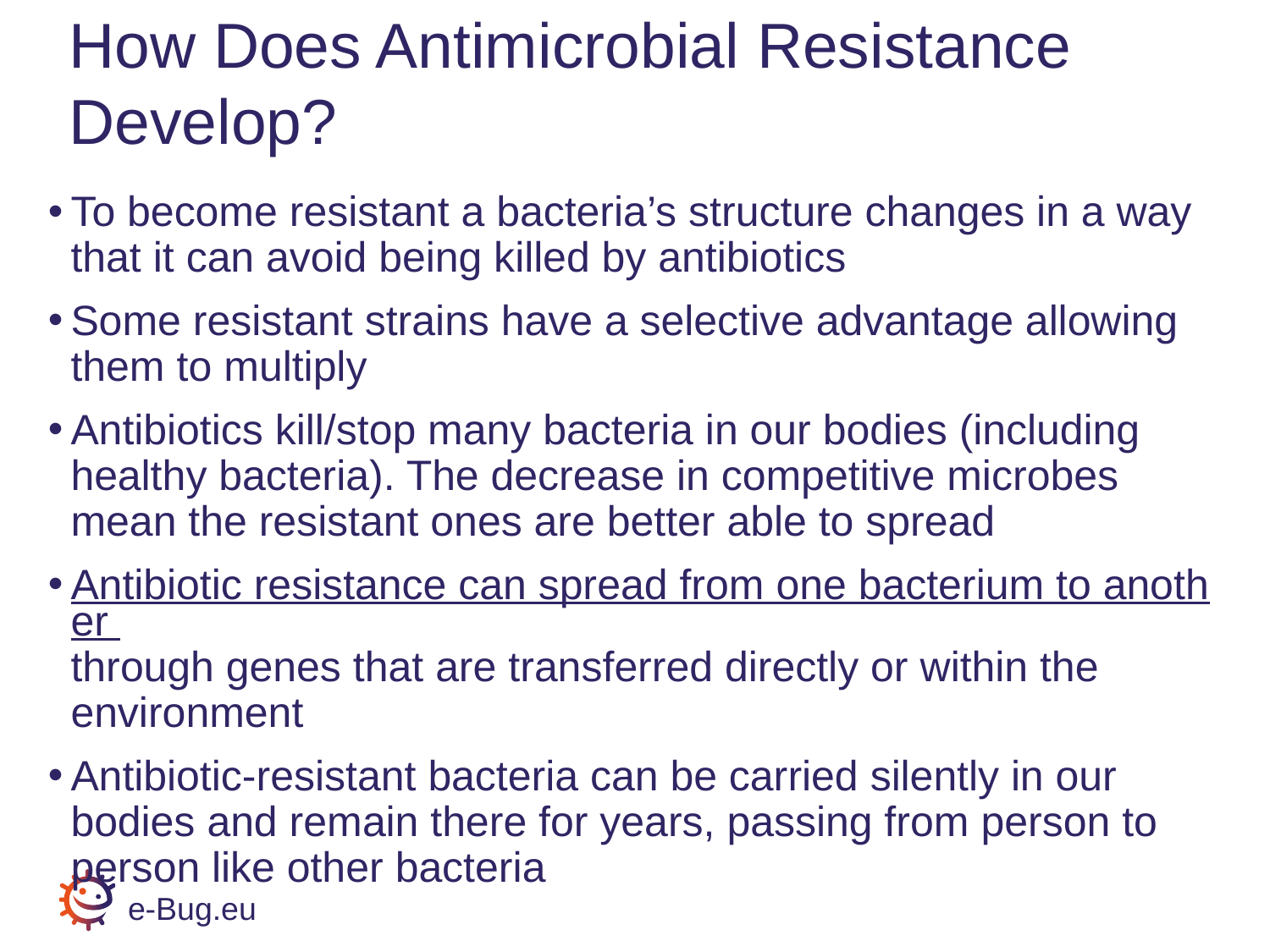

# How Does Antimicrobial Resistance Develop?
To become resistant a bacteria’s structure changes in a way that it can avoid being killed by antibiotics
Some resistant strains have a selective advantage allowing them to multiply
Antibiotics kill/stop many bacteria in our bodies (including healthy bacteria). The decrease in competitive microbes mean the resistant ones are better able to spread
Antibiotic resistance can spread from one bacterium to another through genes that are transferred directly or within the environment
Antibiotic-resistant bacteria can be carried silently in our bodies and remain there for years, passing from person to person like other bacteria
e-Bug.eu